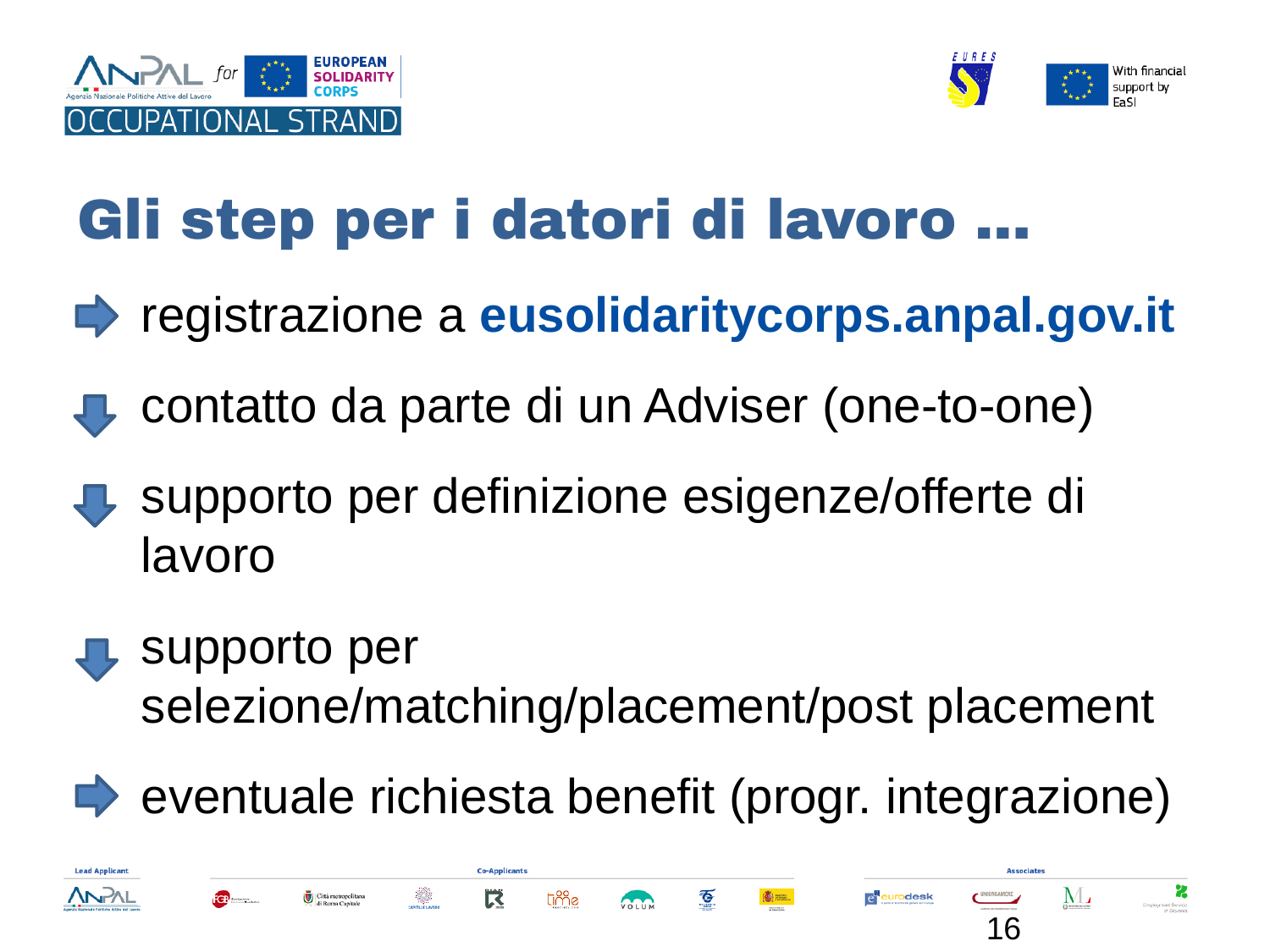

# Gli step per i datori di lavoro …
registrazione a eusolidaritycorps.anpal.gov.it
contatto da parte di un Adviser (one-to-one)
supporto per definizione esigenze/offerte di lavoro
supporto per selezione/matching/placement/post placement
eventuale richiesta benefit (progr. integrazione)

16